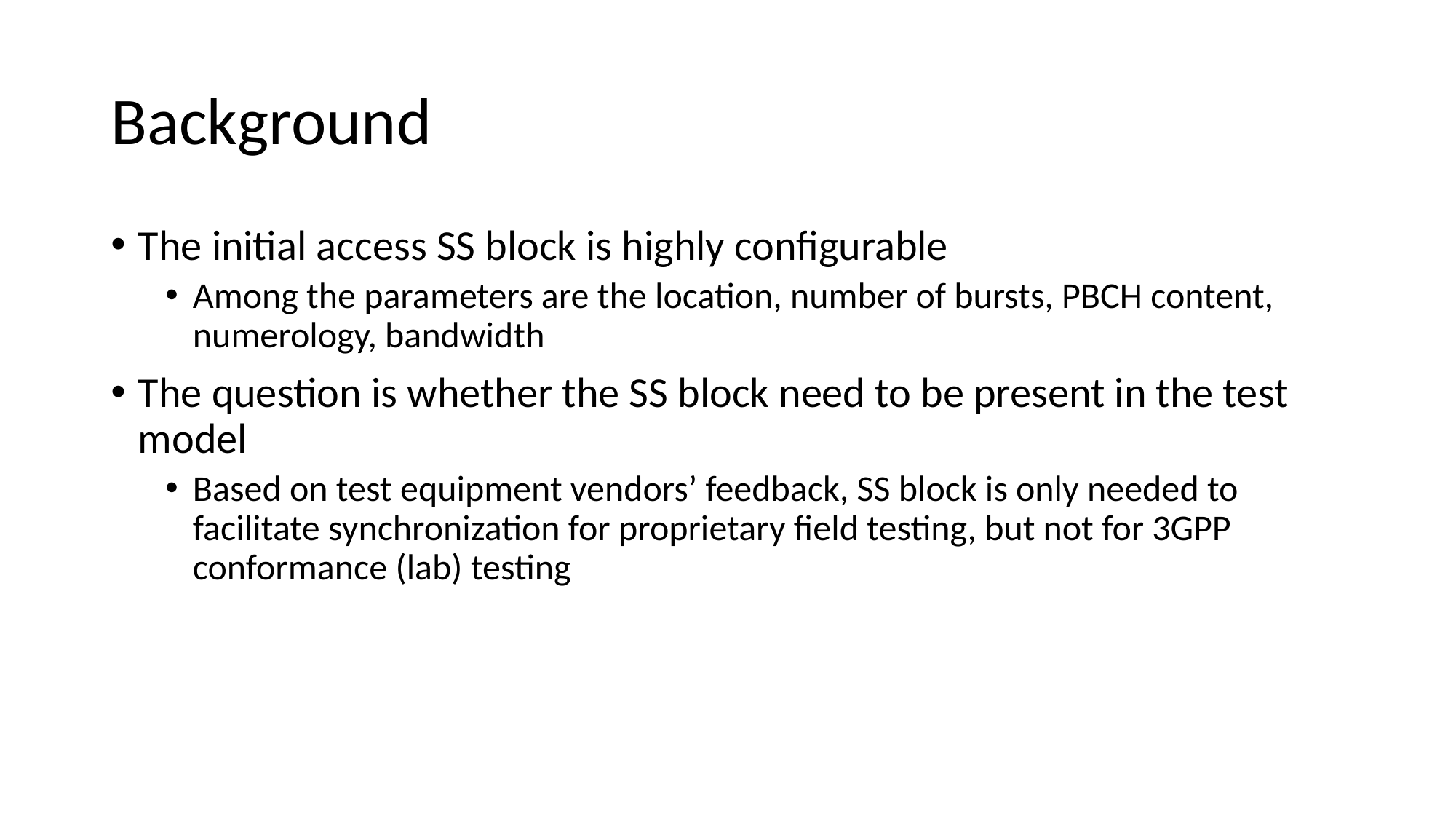

# Background
The initial access SS block is highly configurable
Among the parameters are the location, number of bursts, PBCH content, numerology, bandwidth
The question is whether the SS block need to be present in the test model
Based on test equipment vendors’ feedback, SS block is only needed to facilitate synchronization for proprietary field testing, but not for 3GPP conformance (lab) testing